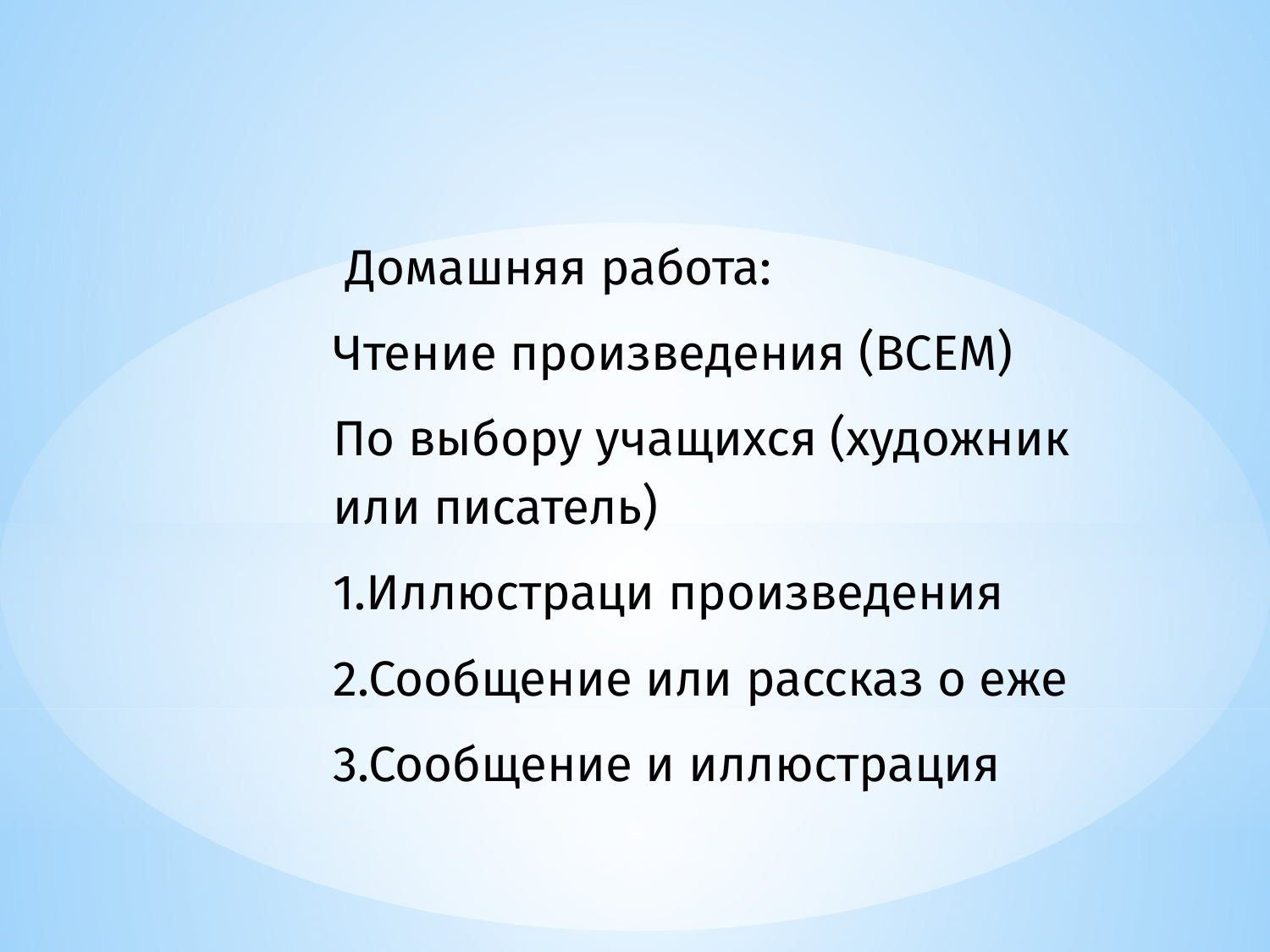

| Домашняя работа: Чтение произведения (ВСЕМ) По выбору учащихся (художник или писатель) 1.Иллюстраци произведения 2.Сообщение или рассказ о еже 3.Сообщение и иллюстрация |
| --- |